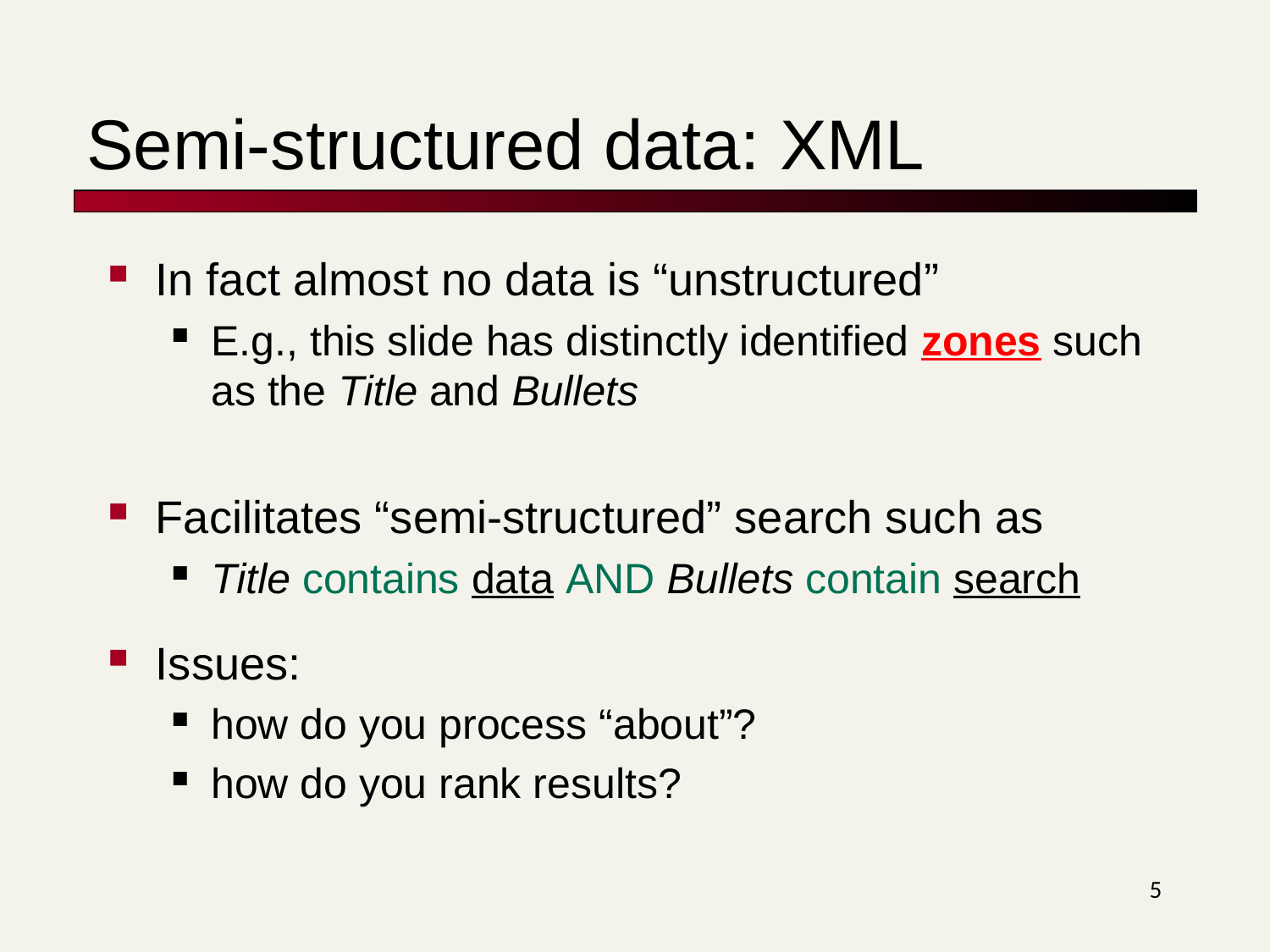

# Semi-structured data: XML
In fact almost no data is “unstructured”
E.g., this slide has distinctly identified zones such as the Title and Bullets

Facilitates “semi-structured” search such as
Title contains data AND Bullets contain search
Issues:
how do you process “about”?
how do you rank results?
5